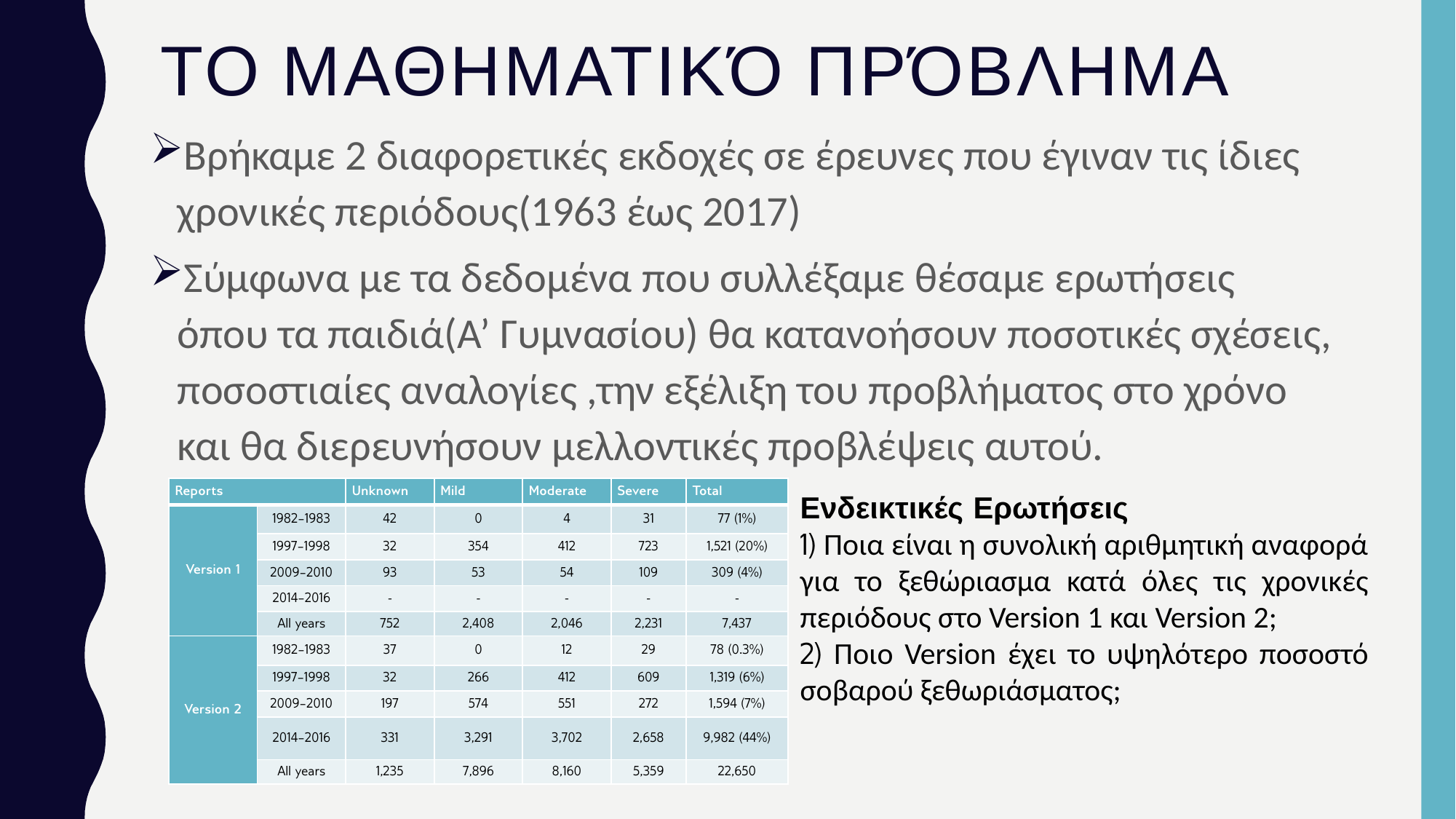

# Το μαθηματικό πρόβλημα
Βρήκαμε 2 διαφορετικές εκδοχές σε έρευνες που έγιναν τις ίδιες χρονικές περιόδους(1963 έως 2017)
Σύμφωνα με τα δεδομένα που συλλέξαμε θέσαμε ερωτήσεις όπου τα παιδιά(Α’ Γυμνασίου) θα κατανοήσουν ποσοτικές σχέσεις, ποσοστιαίες αναλογίες ,την εξέλιξη του προβλήματος στο χρόνο και θα διερευνήσουν μελλοντικές προβλέψεις αυτού.

| Reports |  | Unknown | Mild | Moderate | Severe | Total |
| --- | --- | --- | --- | --- | --- | --- |
| Version 1 | 1982–1983 | 42 | 0 | 4 | 31 | 77 (1%) |
|  | 1997–1998 | 32 | 354 | 412 | 723 | 1,521 (20%) |
|  | 2009–2010 | 93 | 53 | 54 | 109 | 309 (4%) |
|  | 2014–2016 | - | - | - | - | - |
|  | All years | 752 | 2,408 | 2,046 | 2,231 | 7,437 |
| Version 2 | 1982–1983 | 37 | 0 | 12 | 29 | 78 (0.3%) |
|  | 1997–1998 | 32 | 266 | 412 | 609 | 1,319 (6%) |
|  | 2009–2010 | 197 | 574 | 551 | 272 | 1,594 (7%) |
|  | 2014–2016 | 331 | 3,291 | 3,702 | 2,658 | 9,982 (44%) |
|  | All years | 1,235 | 7,896 | 8,160 | 5,359 | 22,650 |
Ενδεικτικές Ερωτήσεις
1) Ποια είναι η συνολική αριθμητική αναφορά για το ξεθώριασμα κατά όλες τις χρονικές περιόδους στο Version 1 και Version 2;
2) Ποιο Version έχει το υψηλότερο ποσοστό σοβαρού ξεθωριάσματος;